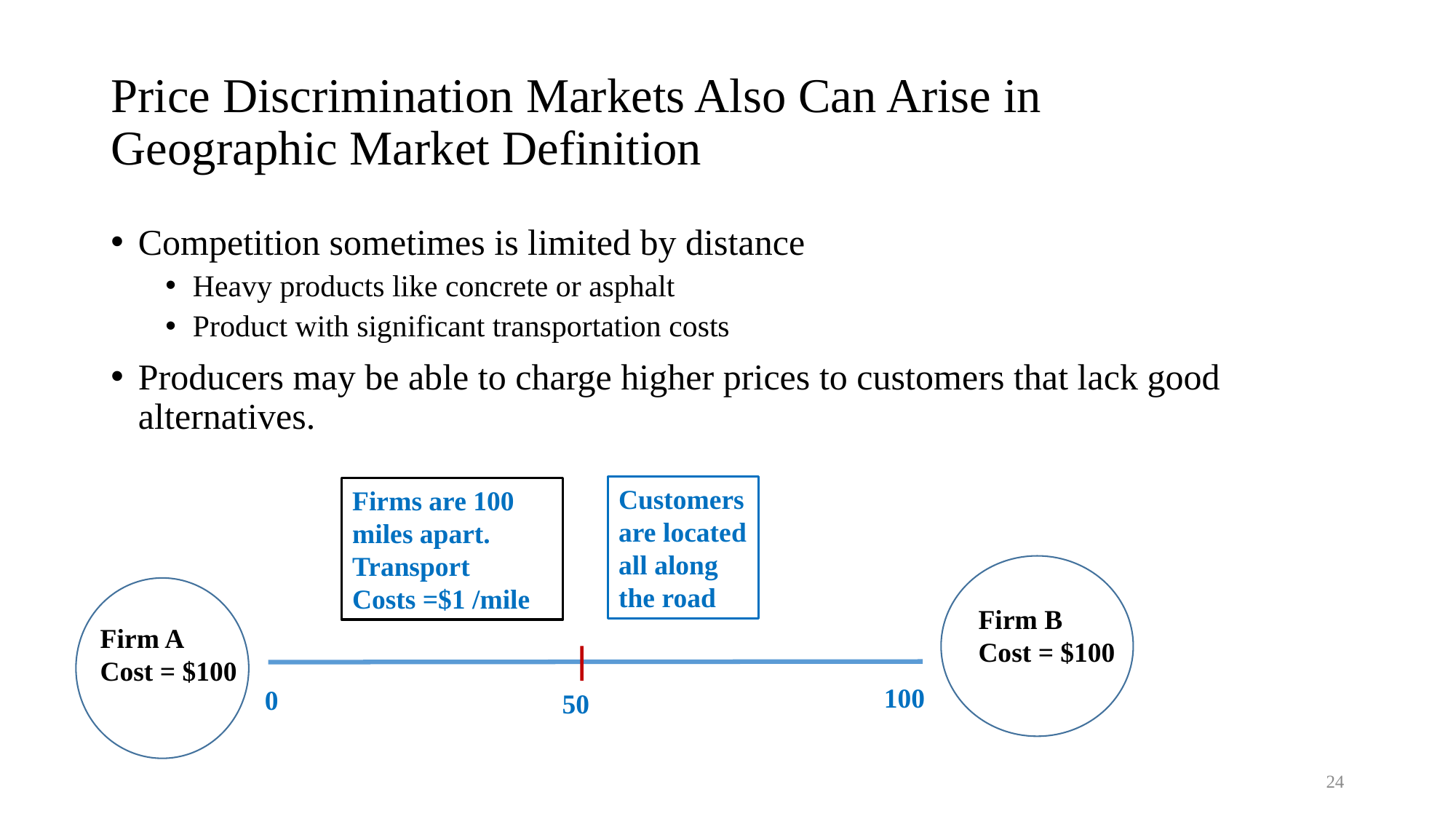

# Price Discrimination Markets Also Can Arise in Geographic Market Definition
Competition sometimes is limited by distance
Heavy products like concrete or asphalt
Product with significant transportation costs
Producers may be able to charge higher prices to customers that lack good alternatives.

Customers are located all along the road
Firms are 100 miles apart. Transport
Costs =$1 /mile

Firm B
Cost = $100
Firm A
Cost = $100
 100
 0
 50
24